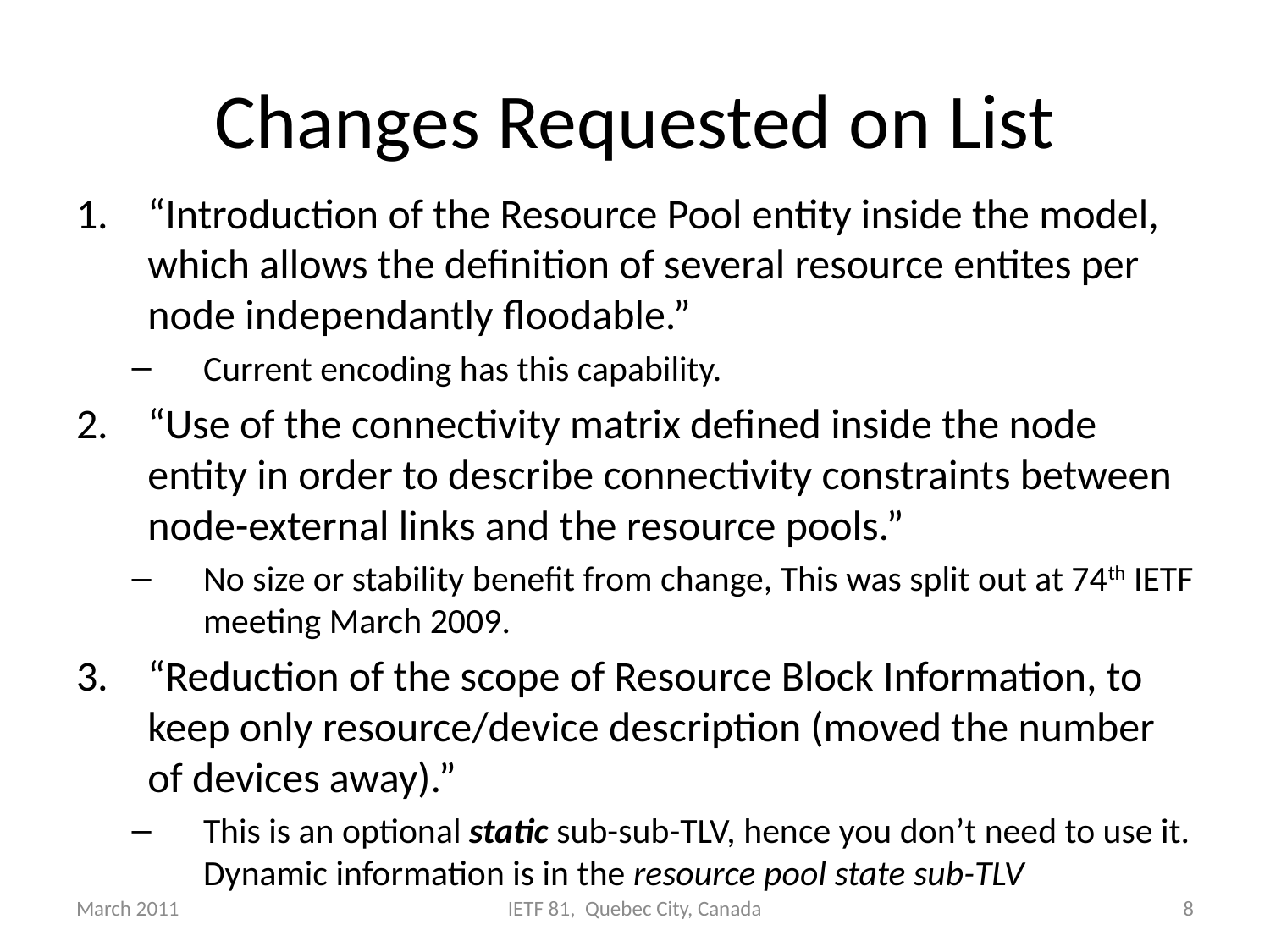

# Changes Requested on List
“Introduction of the Resource Pool entity inside the model, which allows the definition of several resource entites per node independantly floodable.”
Current encoding has this capability.
“Use of the connectivity matrix defined inside the node entity in order to describe connectivity constraints between node-external links and the resource pools.”
No size or stability benefit from change, This was split out at 74th IETF meeting March 2009.
“Reduction of the scope of Resource Block Information, to keep only resource/device description (moved the number of devices away).”
This is an optional static sub-sub-TLV, hence you don’t need to use it. Dynamic information is in the resource pool state sub-TLV
March 2011
IETF 81,  Quebec City, Canada
8